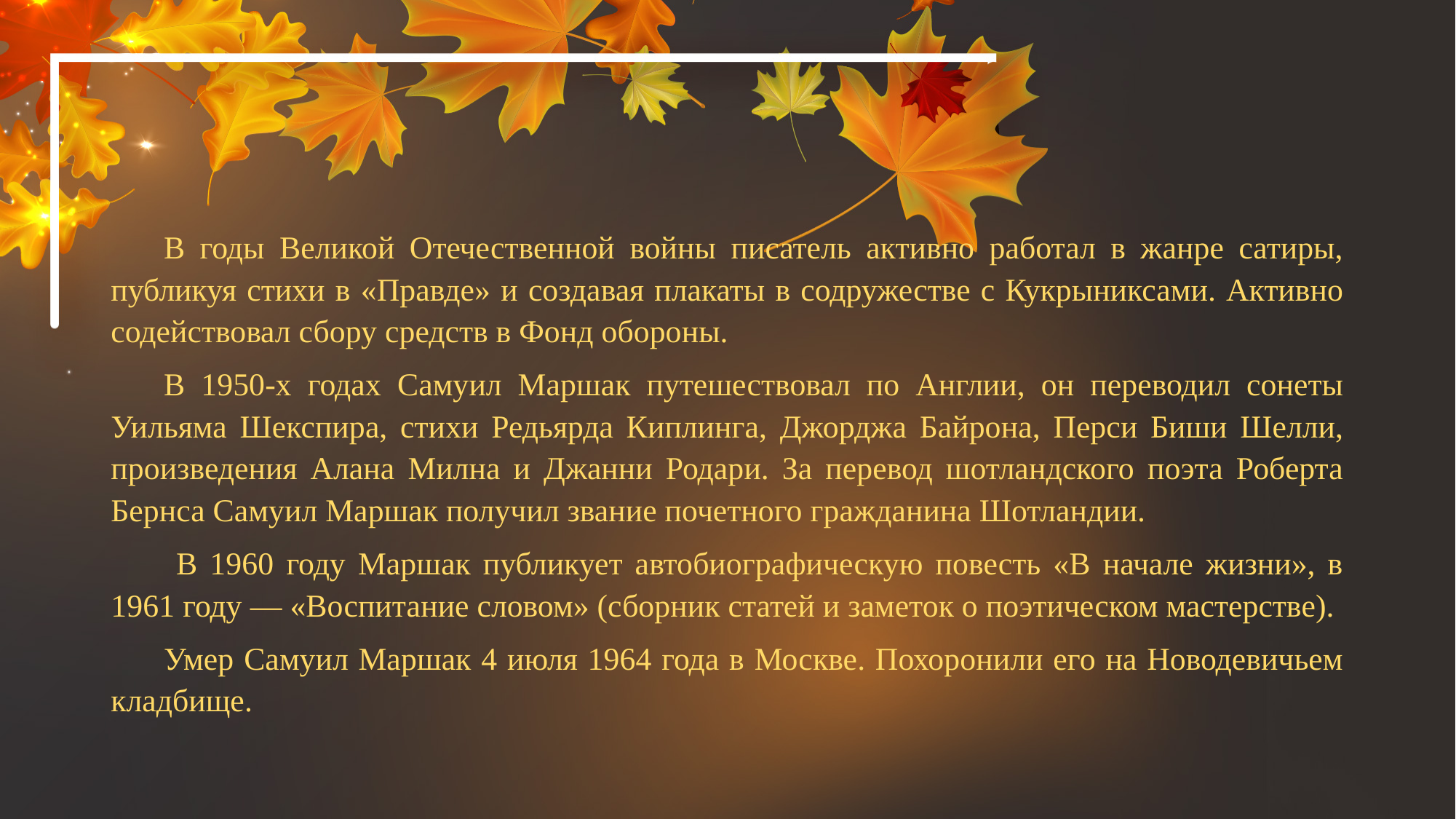

В годы Великой Отечественной войны писатель активно работал в жанре сатиры, публикуя стихи в «Правде» и создавая плакаты в содружестве с Кукрыниксами. Активно содействовал сбору средств в Фонд обороны.
В 1950-х годах Самуил Маршак путешествовал по Англии, он переводил сонеты Уильяма Шекспира, стихи Редьярда Киплинга, Джорджа Байрона, Перси Биши Шелли, произведения Алана Милна и Джанни Родари. За перевод шотландского поэта Роберта Бернса Самуил Маршак получил звание почетного гражданина Шотландии.
 В 1960 году Маршак публикует автобиографическую повесть «В начале жизни», в 1961 году — «Воспитание словом» (сборник статей и заметок о поэтическом мастерстве).
Умер Самуил Маршак 4 июля 1964 года в Москве. Похоронили его на Новодевичьем кладбище.